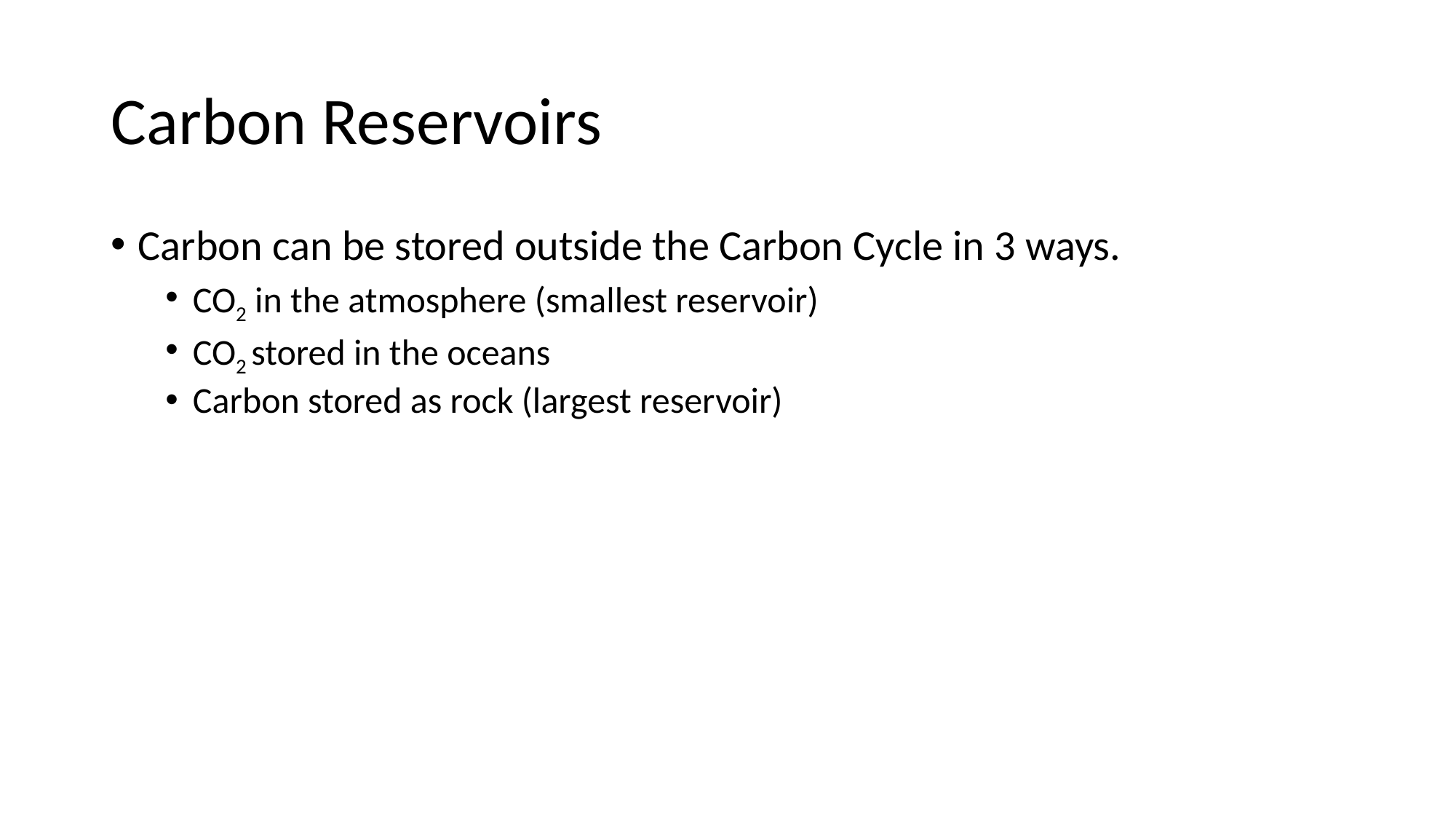

# Carbon Reservoirs
Carbon can be stored outside the Carbon Cycle in 3 ways.
CO2 in the atmosphere (smallest reservoir)
CO2 stored in the oceans
Carbon stored as rock (largest reservoir)